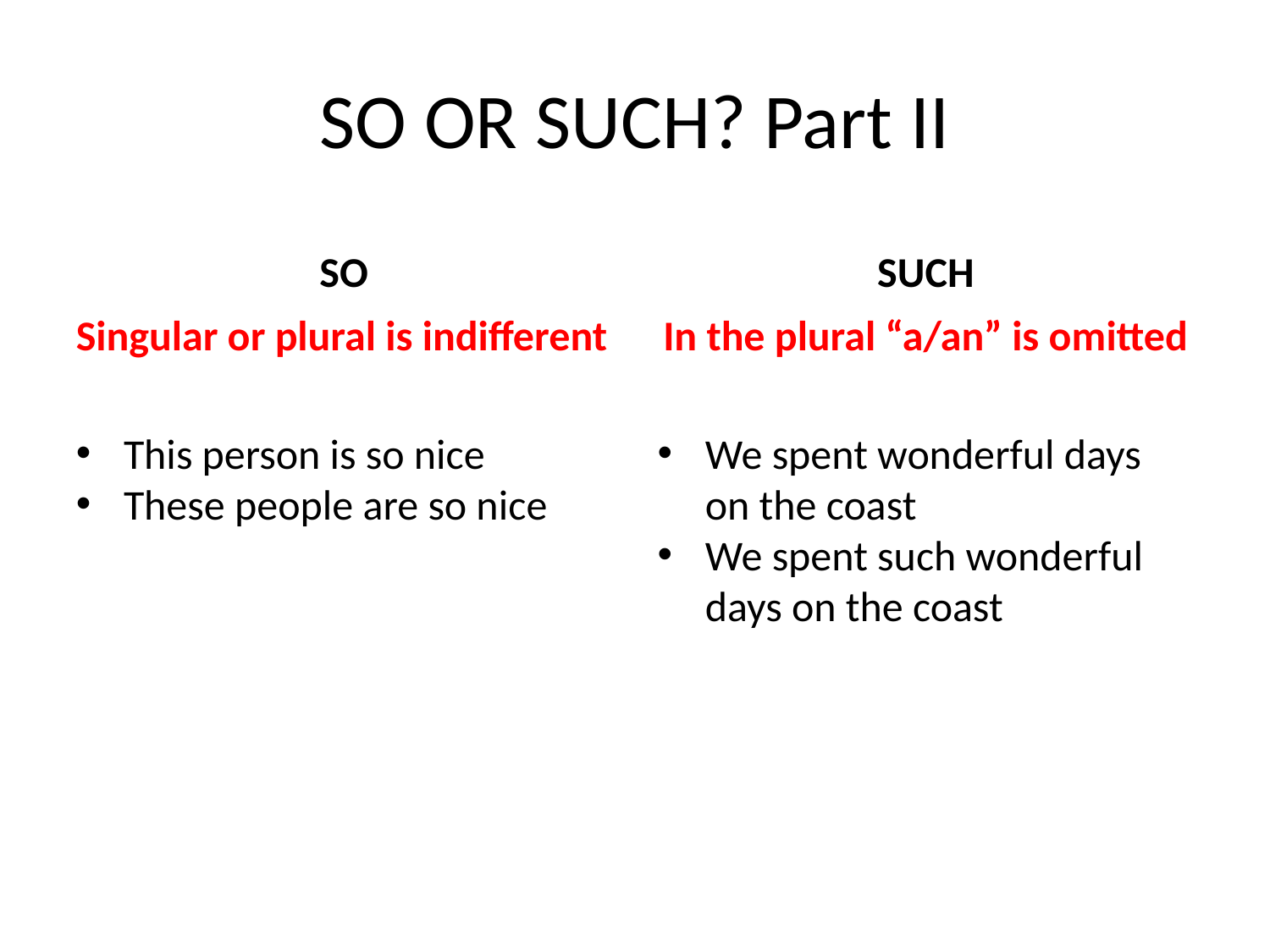

SO OR SUCH? Part II
SO
SUCH
Singular or plural is indifferent

This person is so nice
These people are so nice
In the plural “a/an” is omitted

We spent wonderful days on the coast
We spent such wonderful days on the coast